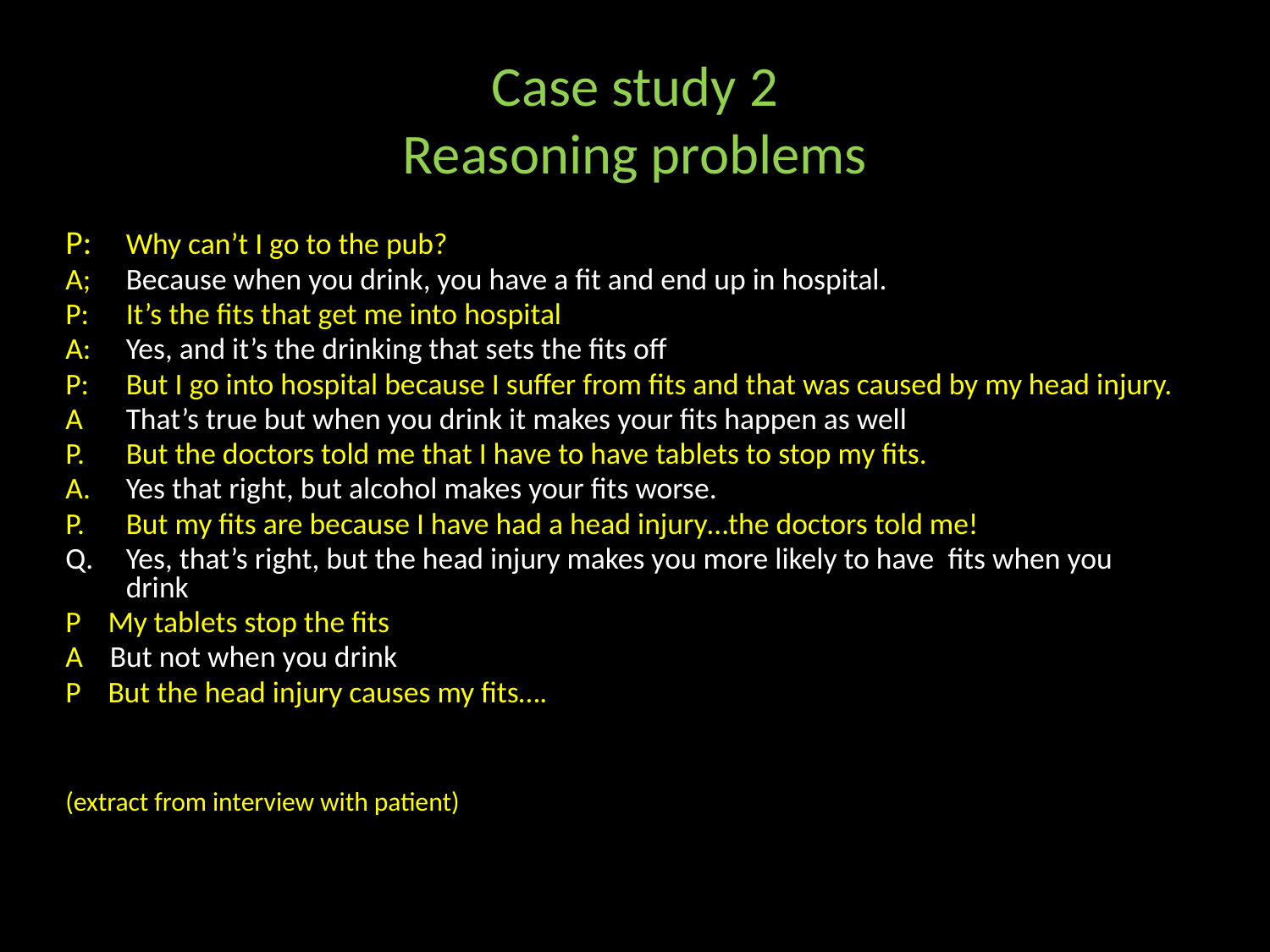

# Case study 2 Reasoning problems
P: 	Why can’t I go to the pub?
A; 	Because when you drink, you have a fit and end up in hospital.
P: 	It’s the fits that get me into hospital
A: 	Yes, and it’s the drinking that sets the fits off
P: 	But I go into hospital because I suffer from fits and that was caused by my head injury.
A 	That’s true but when you drink it makes your fits happen as well
P. 	But the doctors told me that I have to have tablets to stop my fits.
A. 	Yes that right, but alcohol makes your fits worse.
But my fits are because I have had a head injury…the doctors told me!
Yes, that’s right, but the head injury makes you more likely to have  fits when you drink
P    My tablets stop the fits
A    But not when you drink
P    But the head injury causes my fits….

(extract from interview with patient)